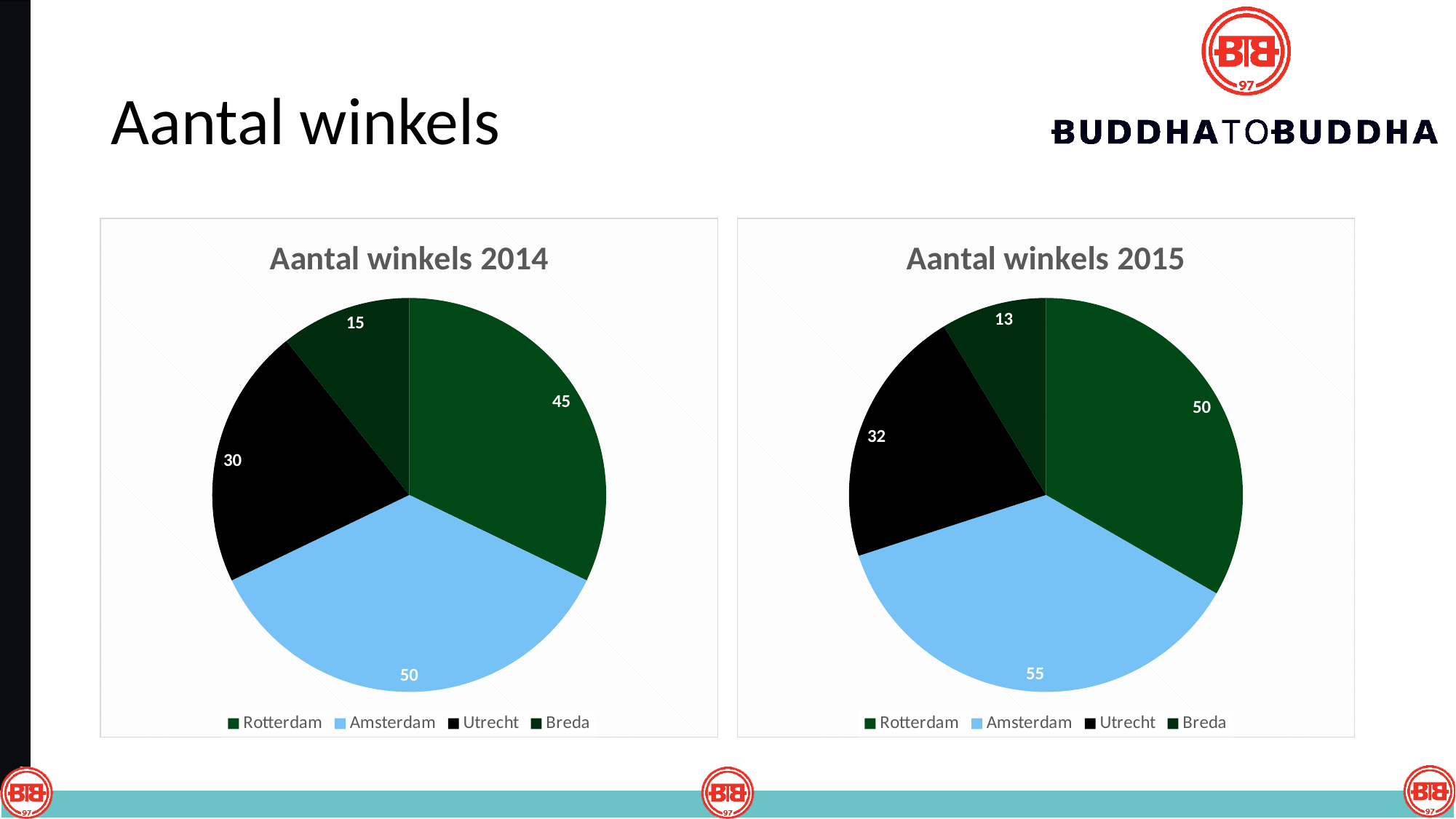

# Aantal winkels

### Chart:

| Category | Aantal winkels 2014 |
|---|---|
| Rotterdam | 45.0 |
| Amsterdam | 50.0 |
| Utrecht | 30.0 |
| Breda | 15.0 |

### Chart:

| Category | Aantal winkels 2015 |
|---|---|
| Rotterdam | 50.0 |
| Amsterdam | 55.0 |
| Utrecht | 32.0 |
| Breda | 13.0 |